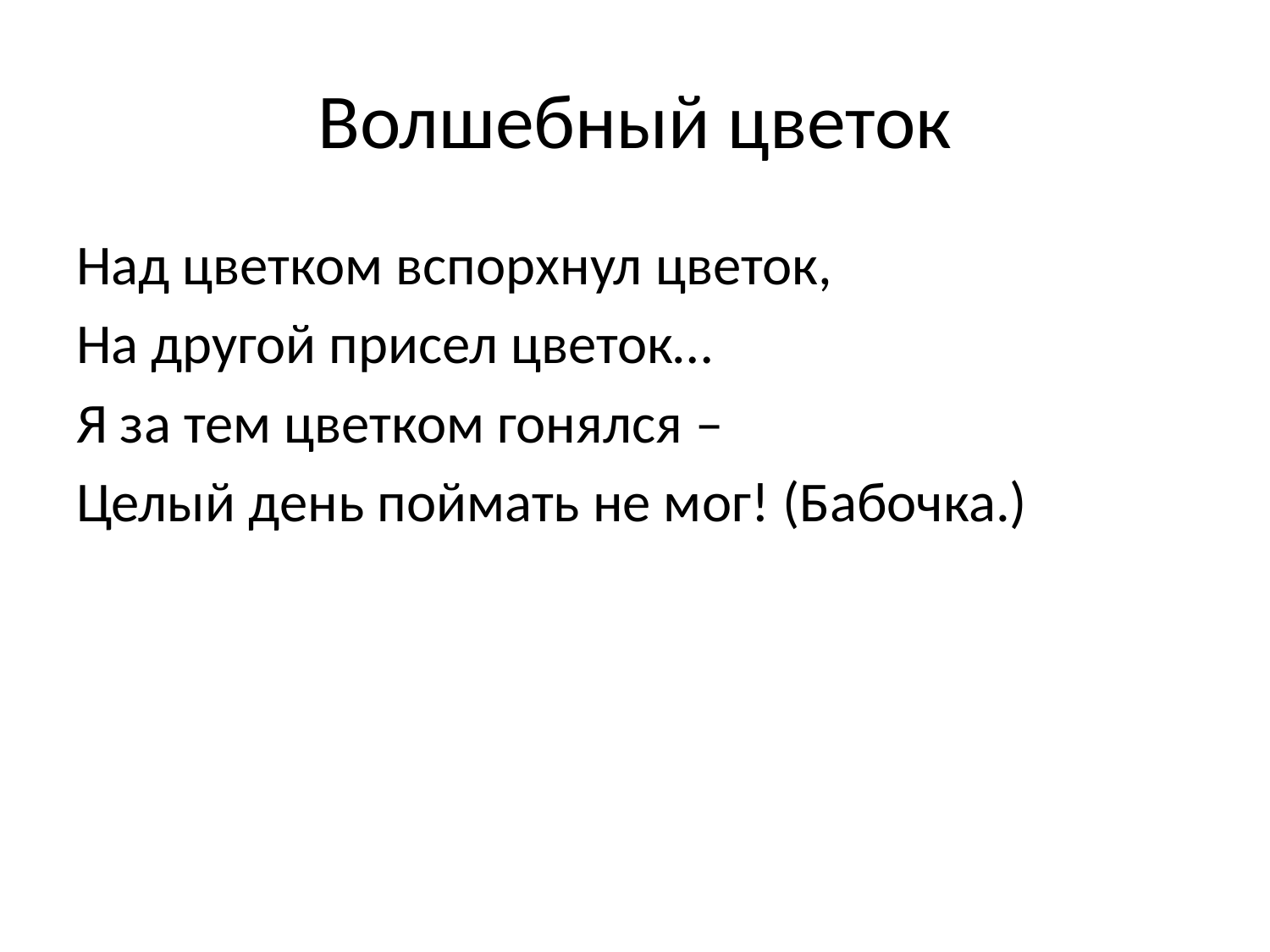

# Волшебный цветок
Над цветком вспорхнул цветок,
На другой присел цветок…
Я за тем цветком гонялся –
Целый день поймать не мог! (Бабочка.)